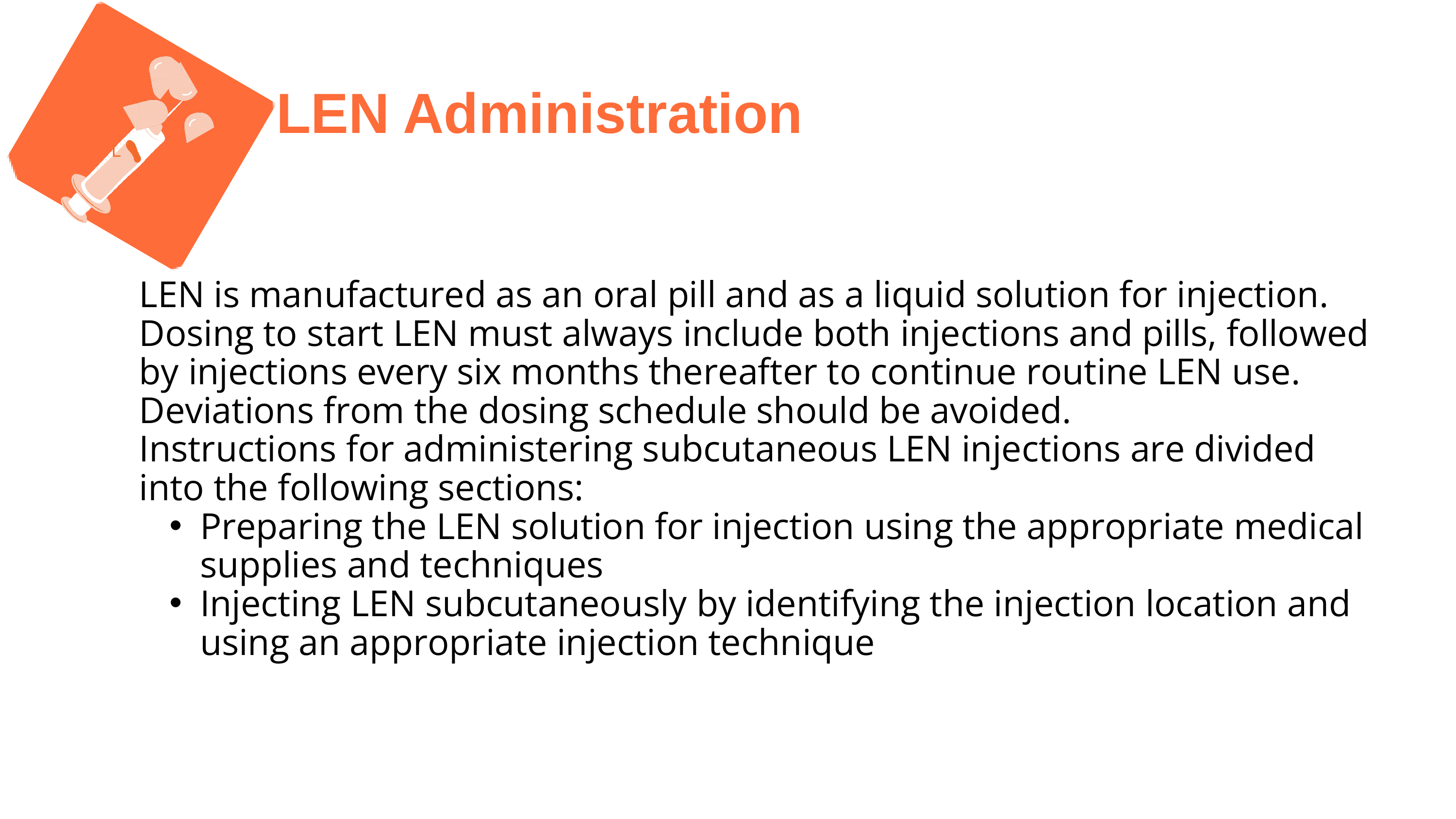

L
LEN Administration
LEN is manufactured as an oral pill and as a liquid solution for injection. Dosing to start LEN must always include both injections and pills, followed by injections every six months thereafter to continue routine LEN use. Deviations from the dosing schedule should be avoided.
Instructions for administering subcutaneous LEN injections are divided into the following sections:
Preparing the LEN solution for injection using the appropriate medical supplies and techniques
Injecting LEN subcutaneously by identifying the injection location and using an appropriate injection technique